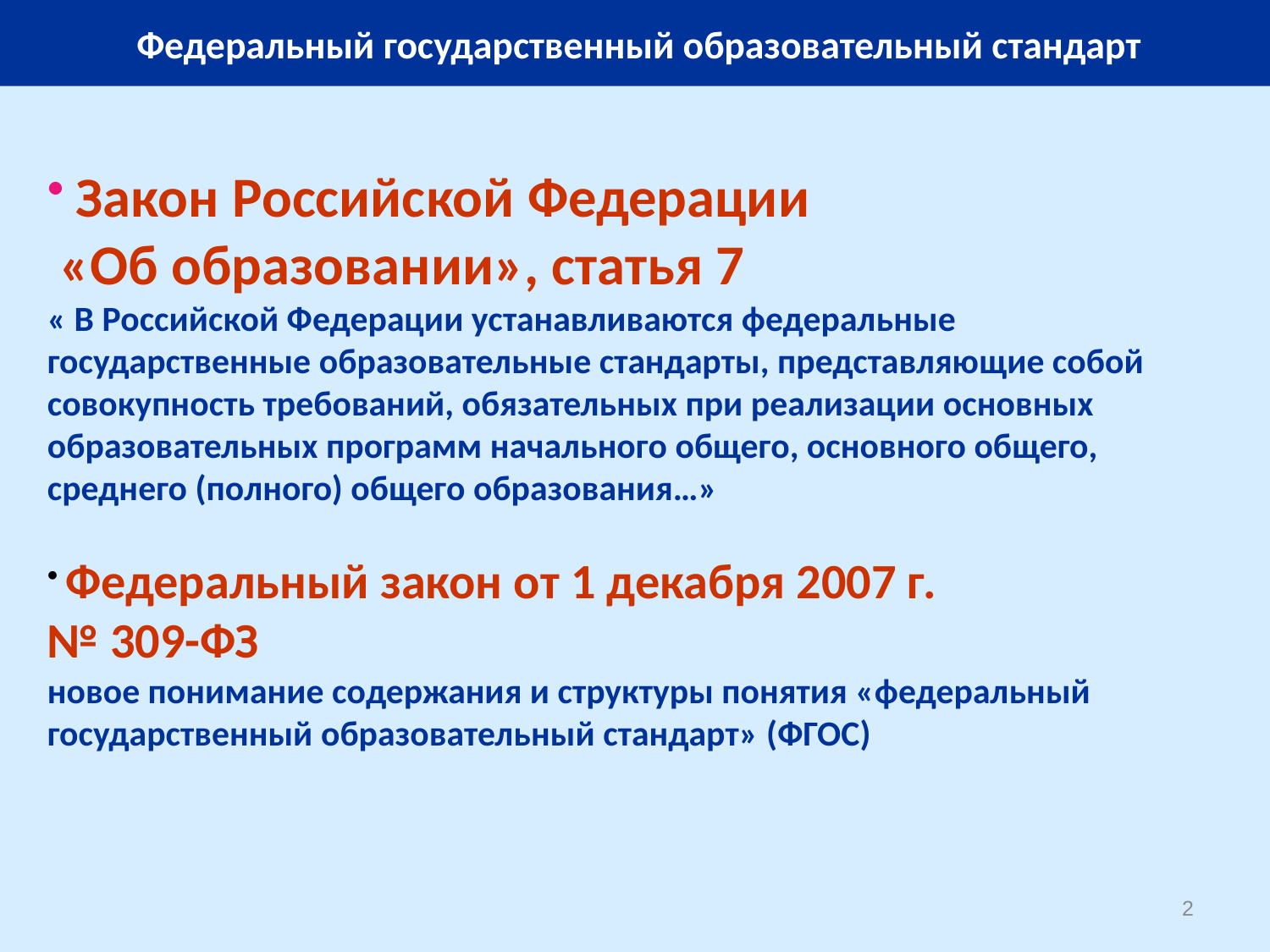

Федеральный государственный образовательный стандарт

 Закон Российской Федерации
 «Об образовании», статья 7
« В Российской Федерации устанавливаются федеральные государственные образовательные стандарты, представляющие собой совокупность требований, обязательных при реализации основных образовательных программ начального общего, основного общего, среднего (полного) общего образования…»

 Федеральный закон от 1 декабря 2007 г.
№ 309-ФЗ
новое понимание содержания и структуры понятия «федеральный государственный образовательный стандарт» (ФГОС)

2